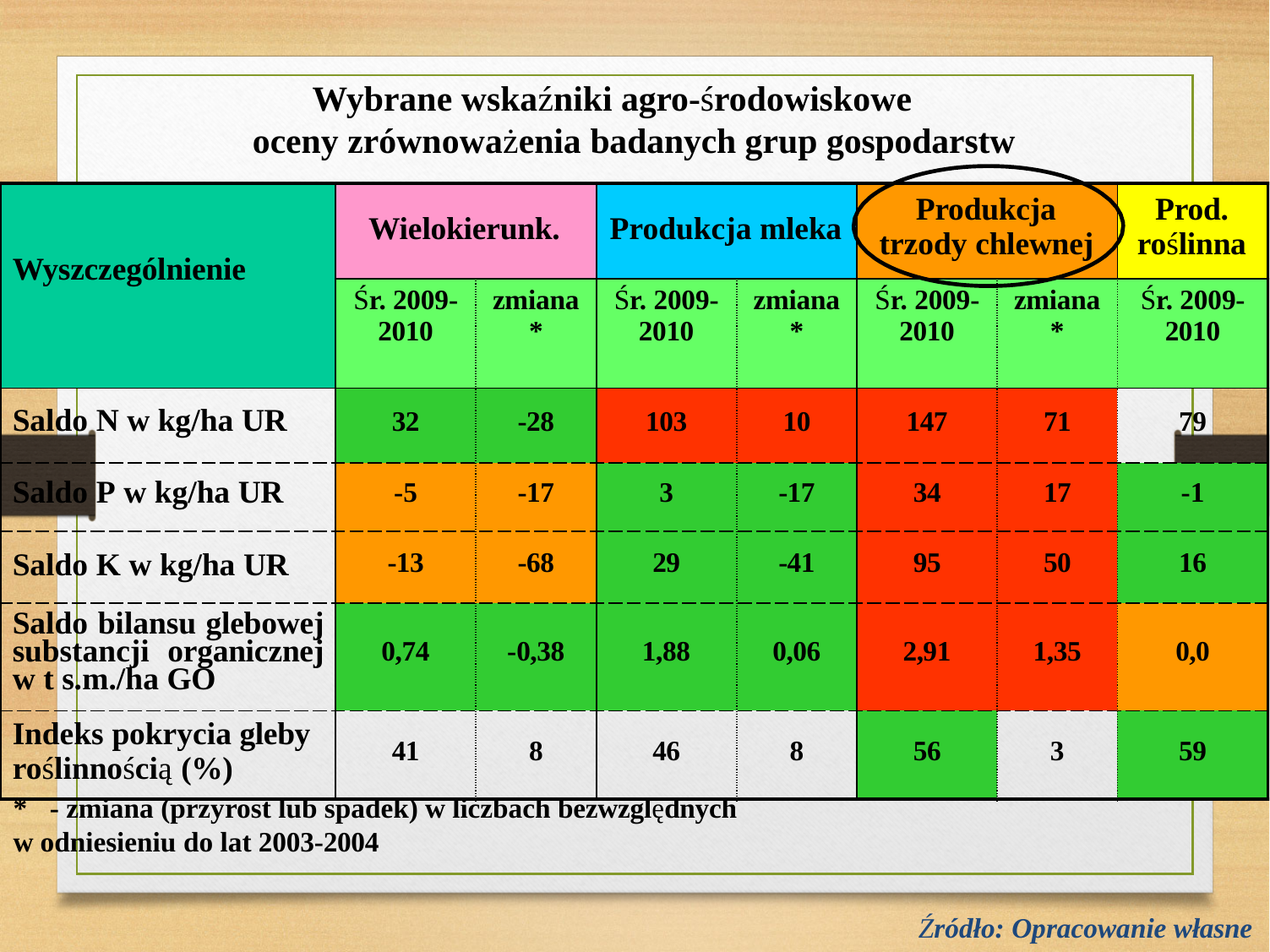

# Wybrane wskaźniki agro-środowiskowe oceny zrównoważenia badanych grup gospodarstw

| Wyszczególnienie | Wielokierunk. |  | Produkcja mleka |  | Produkcja trzody chlewnej |  | Prod. roślinna |
| --- | --- | --- | --- | --- | --- | --- | --- |
|  | Śr. 2009- 2010 | zmiana \* | Śr. 2009- 2010 | zmiana \* | Śr. 2009- 2010 | zmiana \* | Śr. 2009- 2010 |
| Saldo N w kg/ha UR | 32 | -28 | 103 | 10 | 147 | 71 | 79 |
| Saldo P w kg/ha UR | -5 | -17 | 3 | -17 | 34 | 17 | -1 |
| Saldo K w kg/ha UR | -13 | -68 | 29 | -41 | 95 | 50 | 16 |
| Saldo bilansu glebowej substancji organicznej w t s.m./ha GO | 0,74 | -0,38 | 1,88 | 0,06 | 2,91 | 1,35 | 0,0 |
| Indeks pokrycia gleby roślinnością (%) | 41 | 8 | 46 | 8 | 56 | 3 | 59 |
*	- zmiana (przyrost lub spadek) w liczbach bezwzględnych w odniesieniu do lat 2003-2004
Źródło: Opracowanie własne